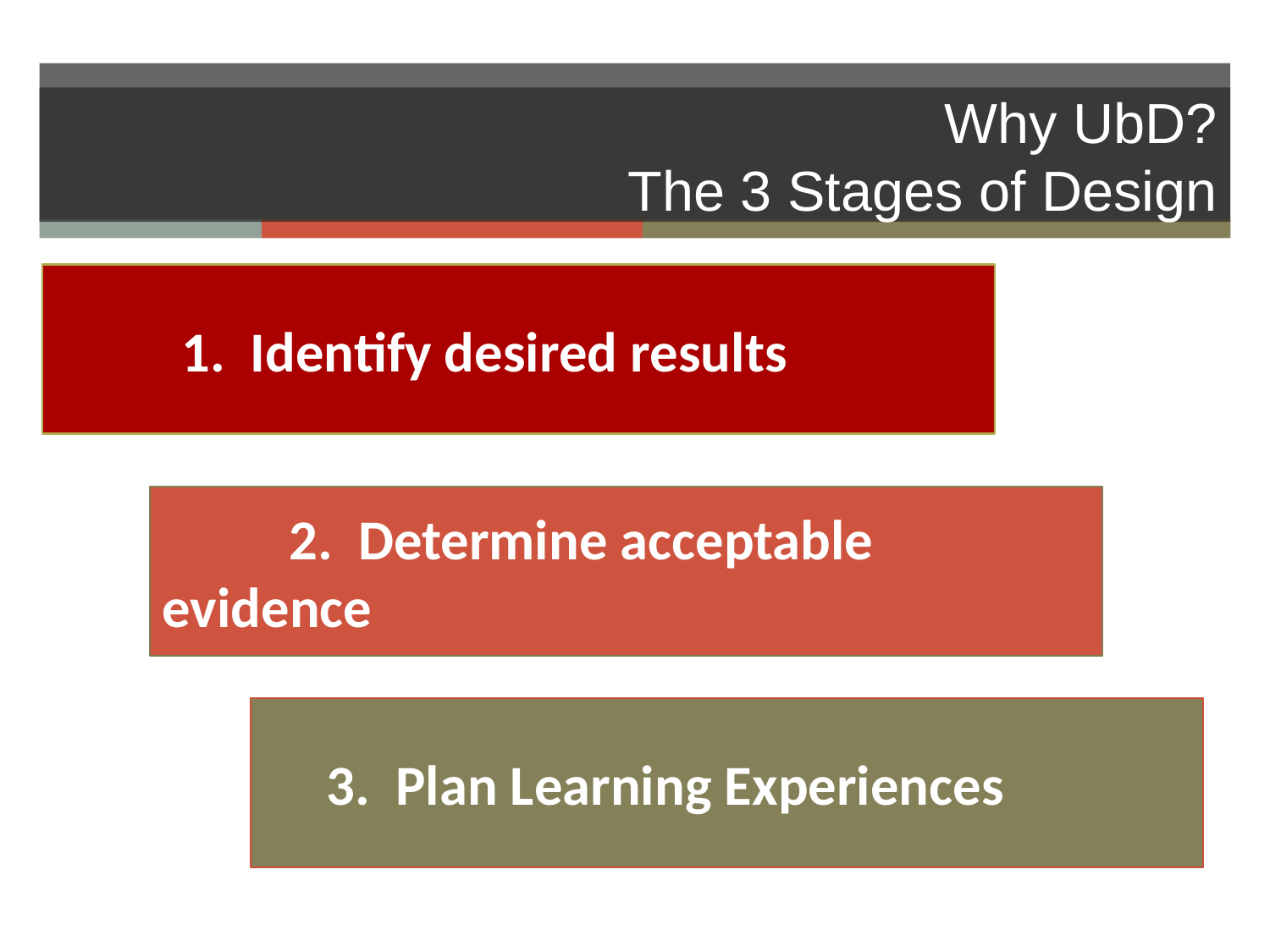

# Why UbD? The 3 Stages of Design
	1.  Identify desired results
	2.  Determine acceptable evidence
3.  Plan Learning Experiences